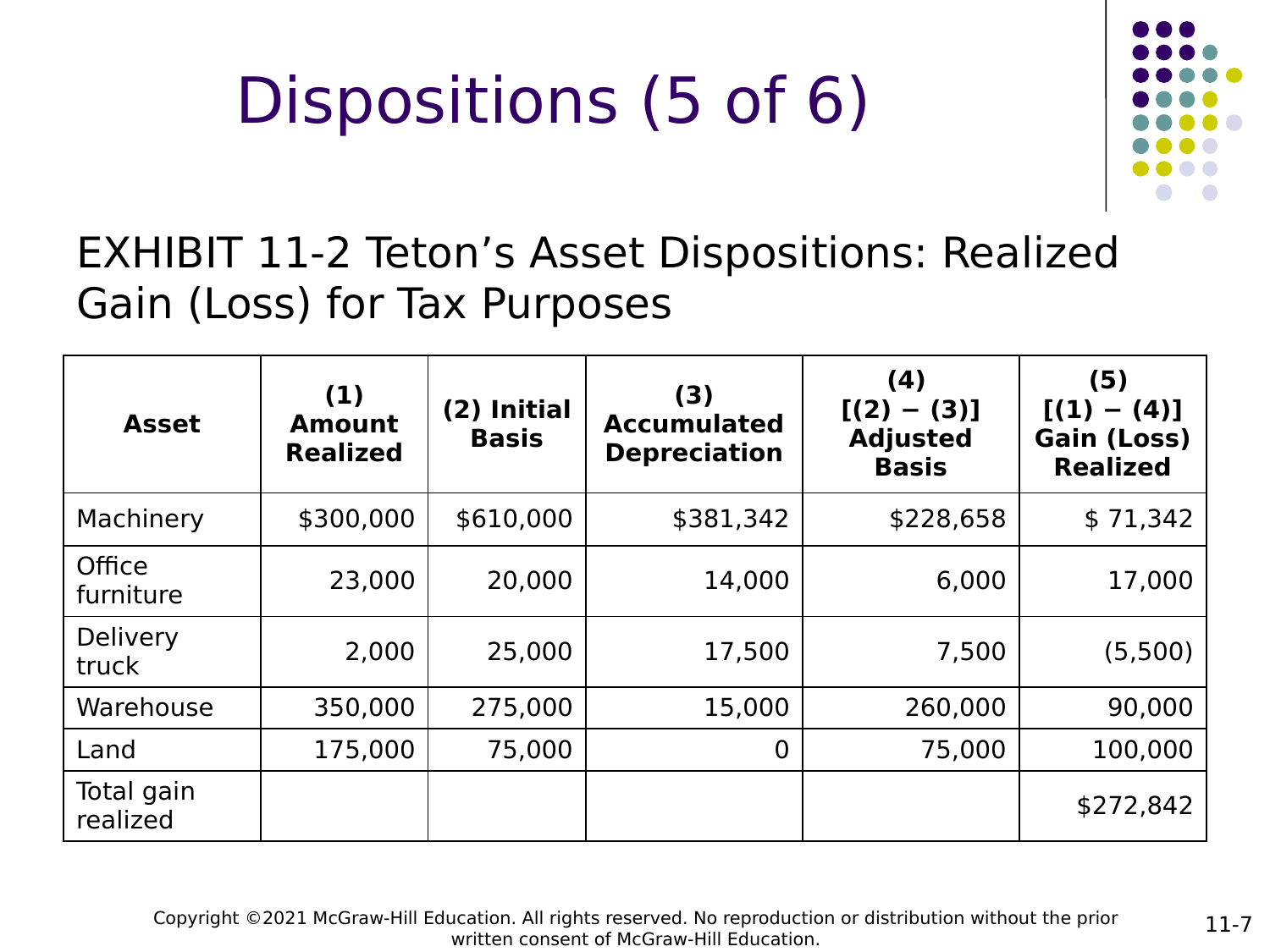

# Dispositions (5 of 6)
EXHIBIT 11-2 Teton’s Asset Dispositions: Realized Gain (Loss) for Tax Purposes
| Asset | (1) Amount Realized | (2) Initial Basis | (3) Accumulated Depreciation | (4) [(2) − (3)] Adjusted Basis | (5) [(1) − (4)] Gain (Loss) Realized |
| --- | --- | --- | --- | --- | --- |
| Machinery | $300,000 | $610,000 | $381,342 | $228,658 | $ 71,342 |
| Office furniture | 23,000 | 20,000 | 14,000 | 6,000 | 17,000 |
| Delivery truck | 2,000 | 25,000 | 17,500 | 7,500 | (5,500) |
| Warehouse | 350,000 | 275,000 | 15,000 | 260,000 | 90,000 |
| Land | 175,000 | 75,000 | 0 | 75,000 | 100,000 |
| Total gain realized |  |  |  |  | $272,842 |
11-7